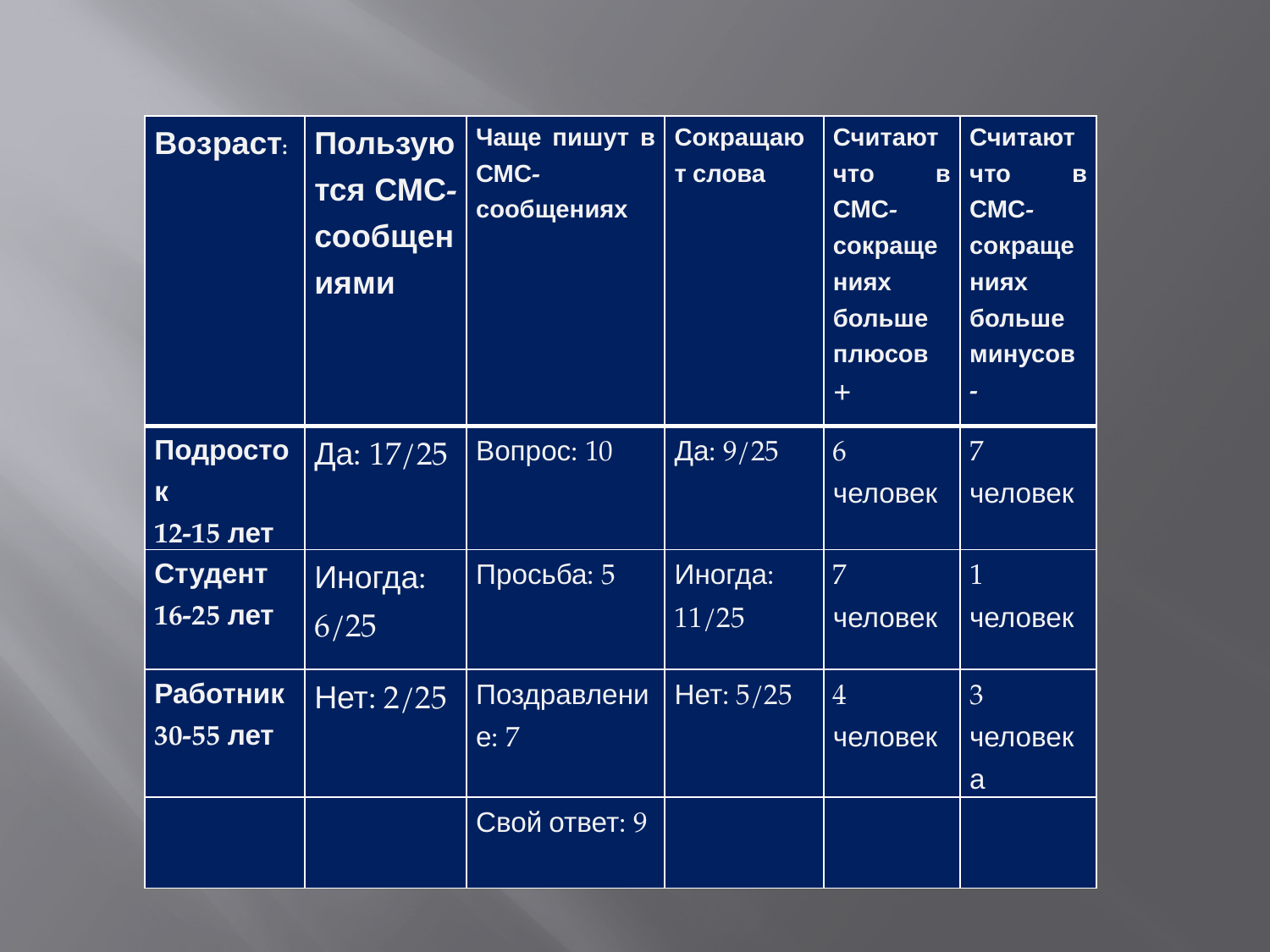

| Возраст: | Пользуются СМС-сообщениями | Чаще пишут в СМС-сообщениях | Сокращают слова | Считают что в СМС-сокращениях больше плюсов + | Считают что в СМС-сокращениях больше минусов - |
| --- | --- | --- | --- | --- | --- |
| Подросток 12-15 лет | Да: 17/25 | Вопрос: 10 | Да: 9/25 | 6 человек | 7 человек |
| Студент 16-25 лет | Иногда: 6/25 | Просьба: 5 | Иногда: 11/25 | 7 человек | 1 человек |
| Работник 30-55 лет | Нет: 2/25 | Поздравление: 7 | Нет: 5/25 | 4 человек | 3 человека |
|  |  | Свой ответ: 9 |  |  |  |